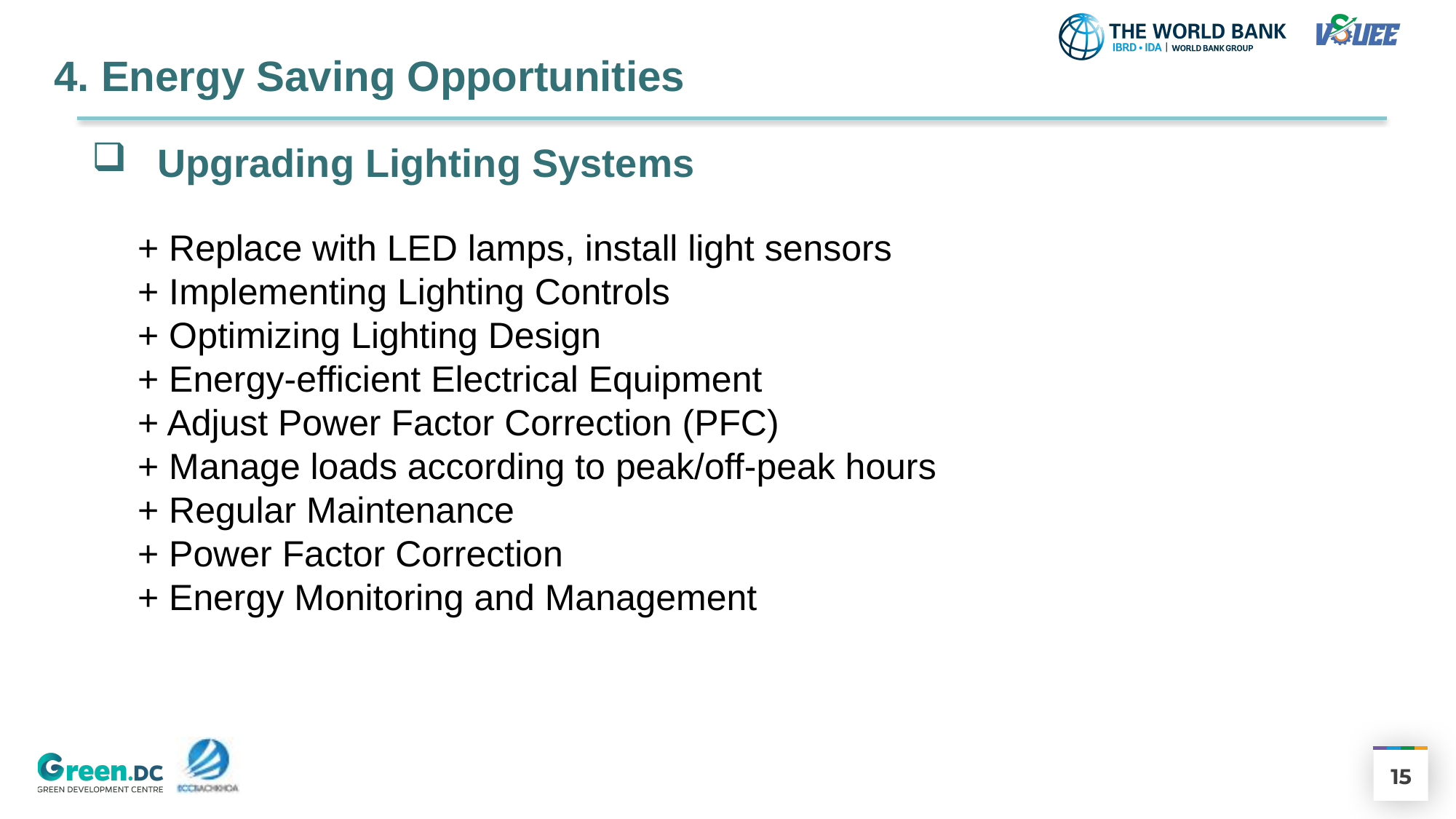

# 4. Energy Saving Opportunities
 Upgrading Lighting Systems
+ Replace with LED lamps, install light sensors
+ Implementing Lighting Controls
+ Optimizing Lighting Design
+ Energy-efficient Electrical Equipment
+ Adjust Power Factor Correction (PFC)
+ Manage loads according to peak/off-peak hours
+ Regular Maintenance
+ Power Factor Correction
+ Energy Monitoring and Management